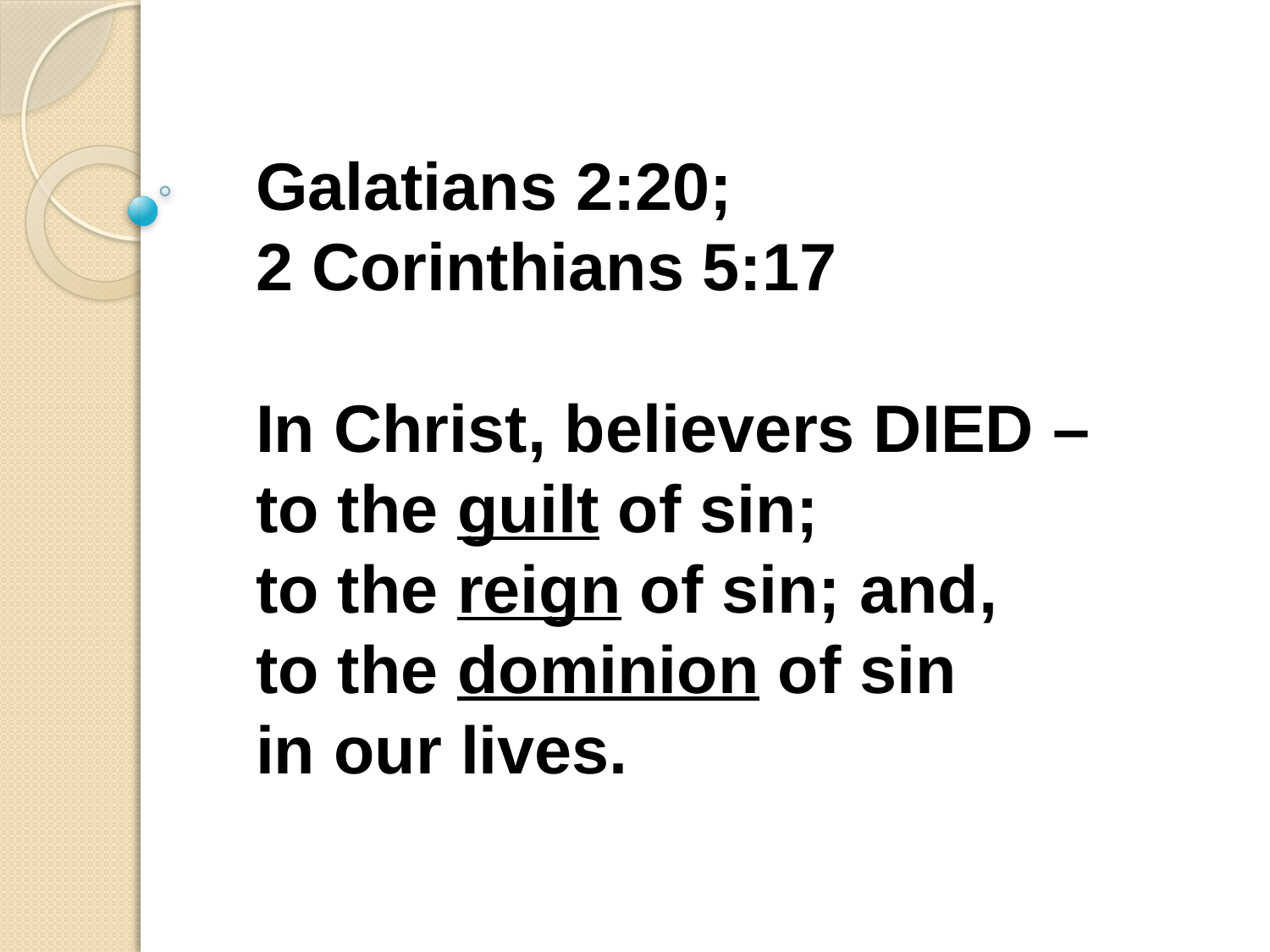

Galatians 2:20;
2 Corinthians 5:17

In Christ, believers DIED –
to the guilt of sin;
to the reign of sin; and,
to the dominion of sin
in our lives.